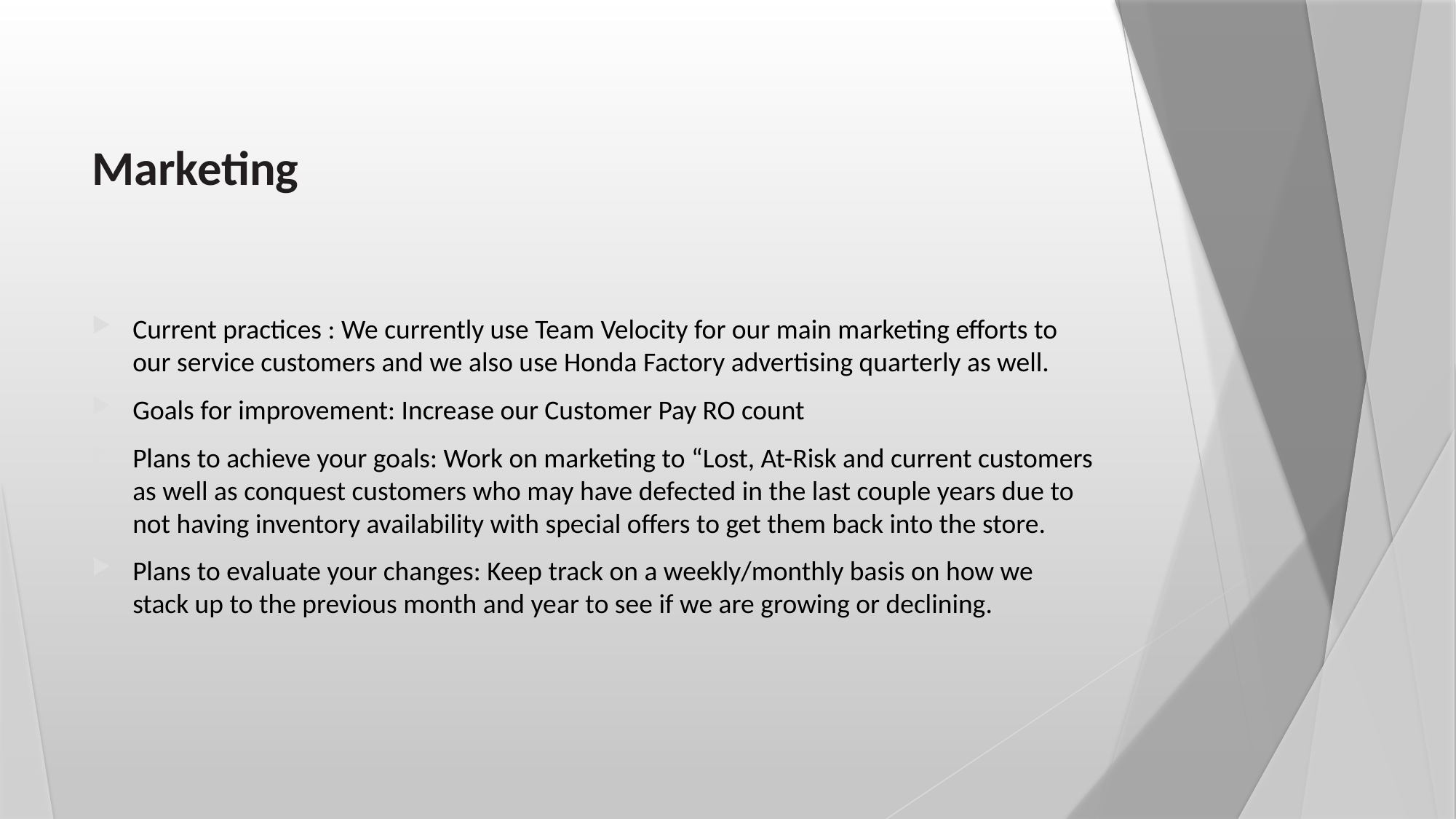

# Marketing

Current practices : We currently use Team Velocity for our main marketing efforts to our service customers and we also use Honda Factory advertising quarterly as well.
Goals for improvement: Increase our Customer Pay RO count
Plans to achieve your goals: Work on marketing to “Lost, At-Risk and current customers as well as conquest customers who may have defected in the last couple years due to not having inventory availability with special offers to get them back into the store.
Plans to evaluate your changes: Keep track on a weekly/monthly basis on how we stack up to the previous month and year to see if we are growing or declining.